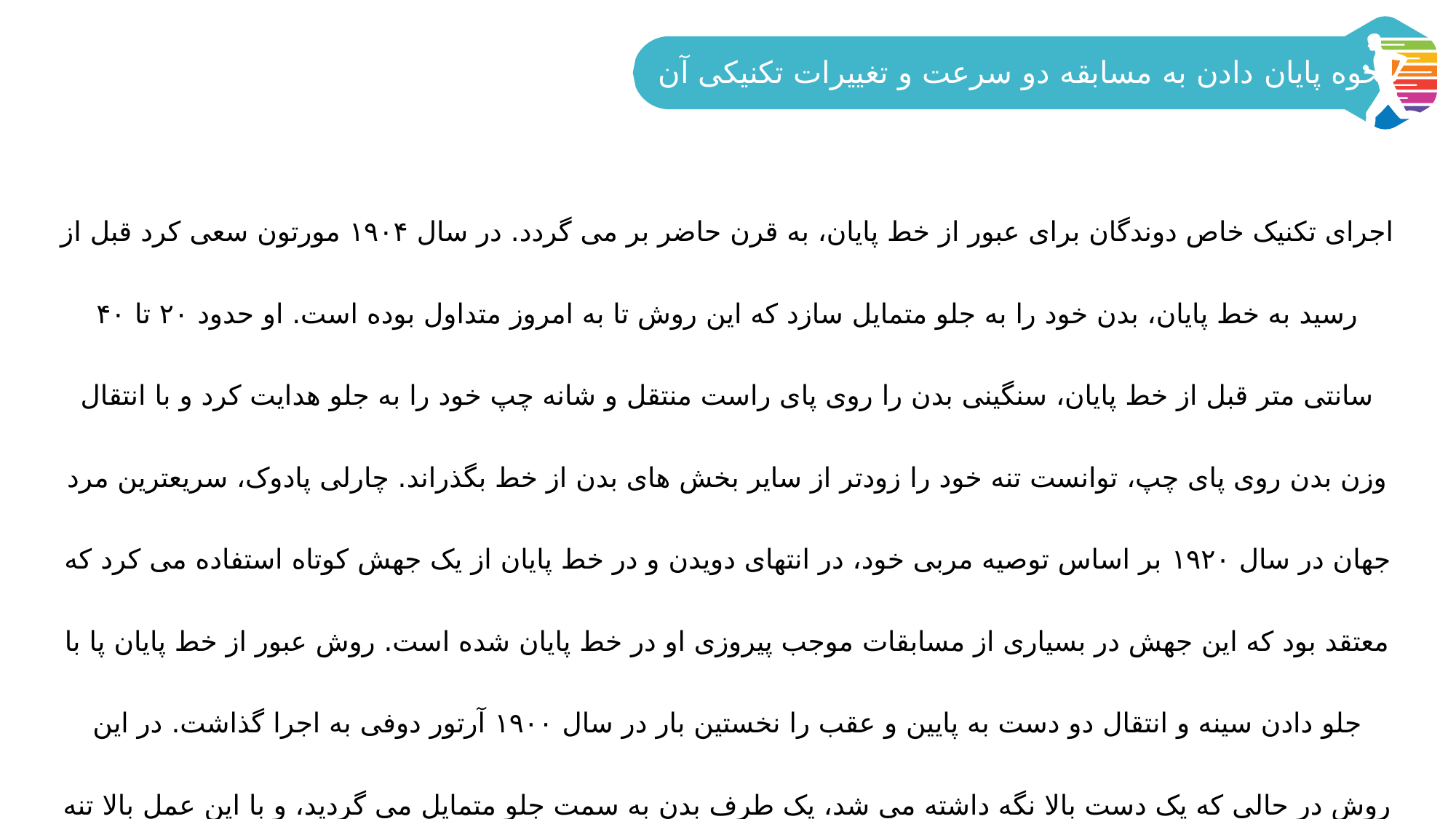

نحوه پایان دادن به مسابقه دو سرعت و تغییرات تکنیکی آن
اجرای تکنیک خاص دوندگان برای عبور از خط پایان، به قرن حاضر بر می گردد. در سال ۱۹۰۴ مورتون سعی کرد قبل از رسید به خط پایان، بدن خود را به جلو متمایل سازد که این روش تا به امروز متداول بوده است. او حدود ۲۰ تا ۴۰ سانتی متر قبل از خط پایان، سنگینی بدن را روی پای راست منتقل و شانه چپ خود را به جلو هدایت کرد و با انتقال وزن بدن روی پای چپ، توانست تنه خود را زودتر از سایر بخش های بدن از خط بگذراند. چارلی پادوک، سریعترین مرد جهان در سال ۱۹۲۰ بر اساس توصیه مربی خود، در انتهای دویدن و در خط پایان از یک جهش کوتاه استفاده می کرد که معتقد بود که این جهش در بسیاری از مسابقات موجب پیروزی او در خط پایان شده است. روش عبور از خط پایان پا با جلو دادن سینه و انتقال دو دست به پایین و عقب را نخستین بار در سال ۱۹۰۰ آرتور دوفی به اجرا گذاشت. در این روش در حالی که یک دست بالا نگه داشته می شد، یک طرف بدن به سمت جلو متمایل می گردید، و با این عمل بالا تنه حدود ۱۵ سانتی منر جلوتر از سایر بخش های بدن از خط پایان عبور می کرد، تا کنون از این روش بسیاری از دوندگان سرعت استفاده کرده اند.